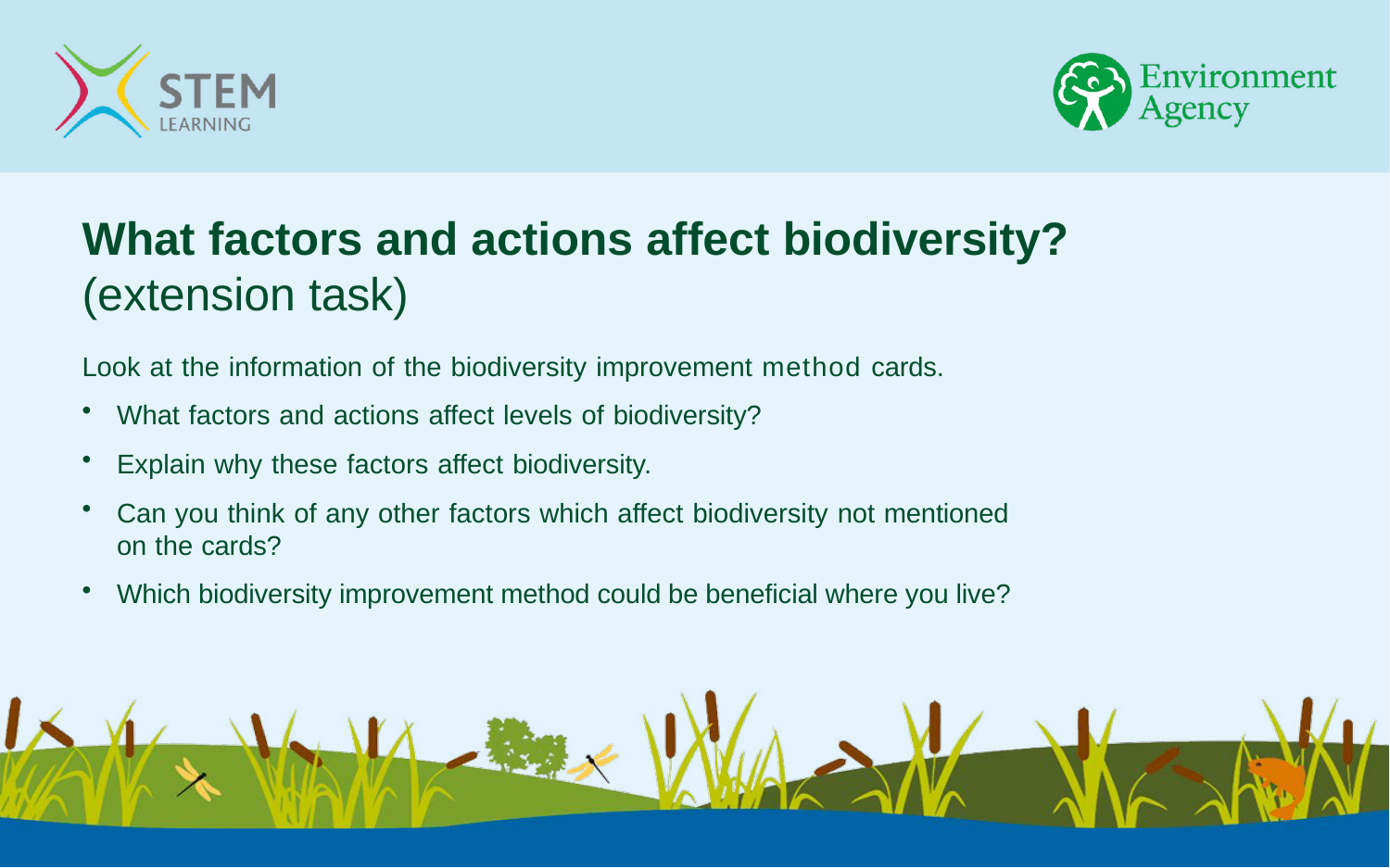

# What factors and actions affect biodiversity?
(extension task)
Look at the information of the biodiversity improvement method cards.
What factors and actions affect levels of biodiversity?
Explain why these factors affect biodiversity.
Can you think of any other factors which affect biodiversity not mentioned on the cards?
Which biodiversity improvement method could be beneficial where you live?